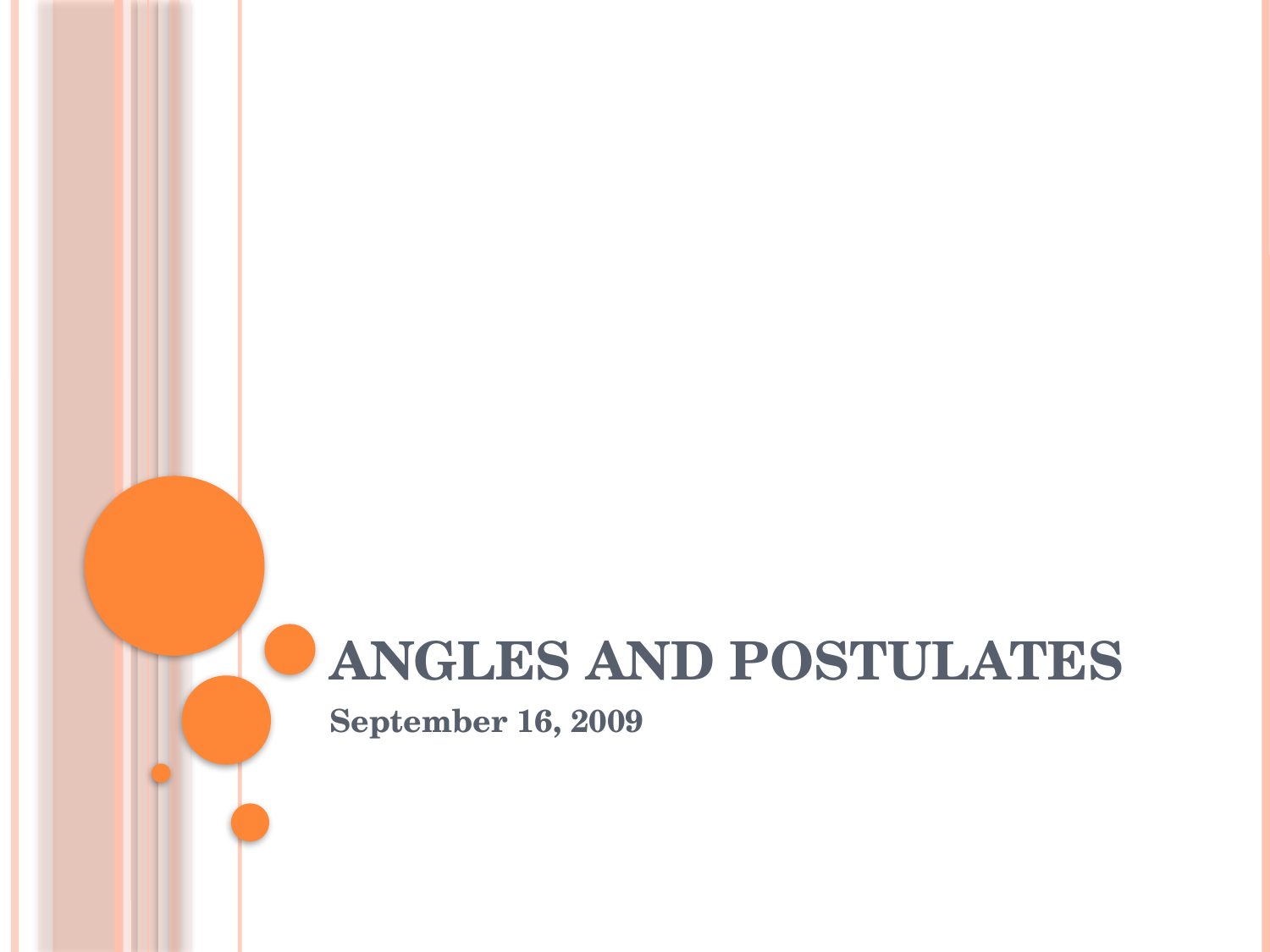

# Angles and Postulates
September 16, 2009